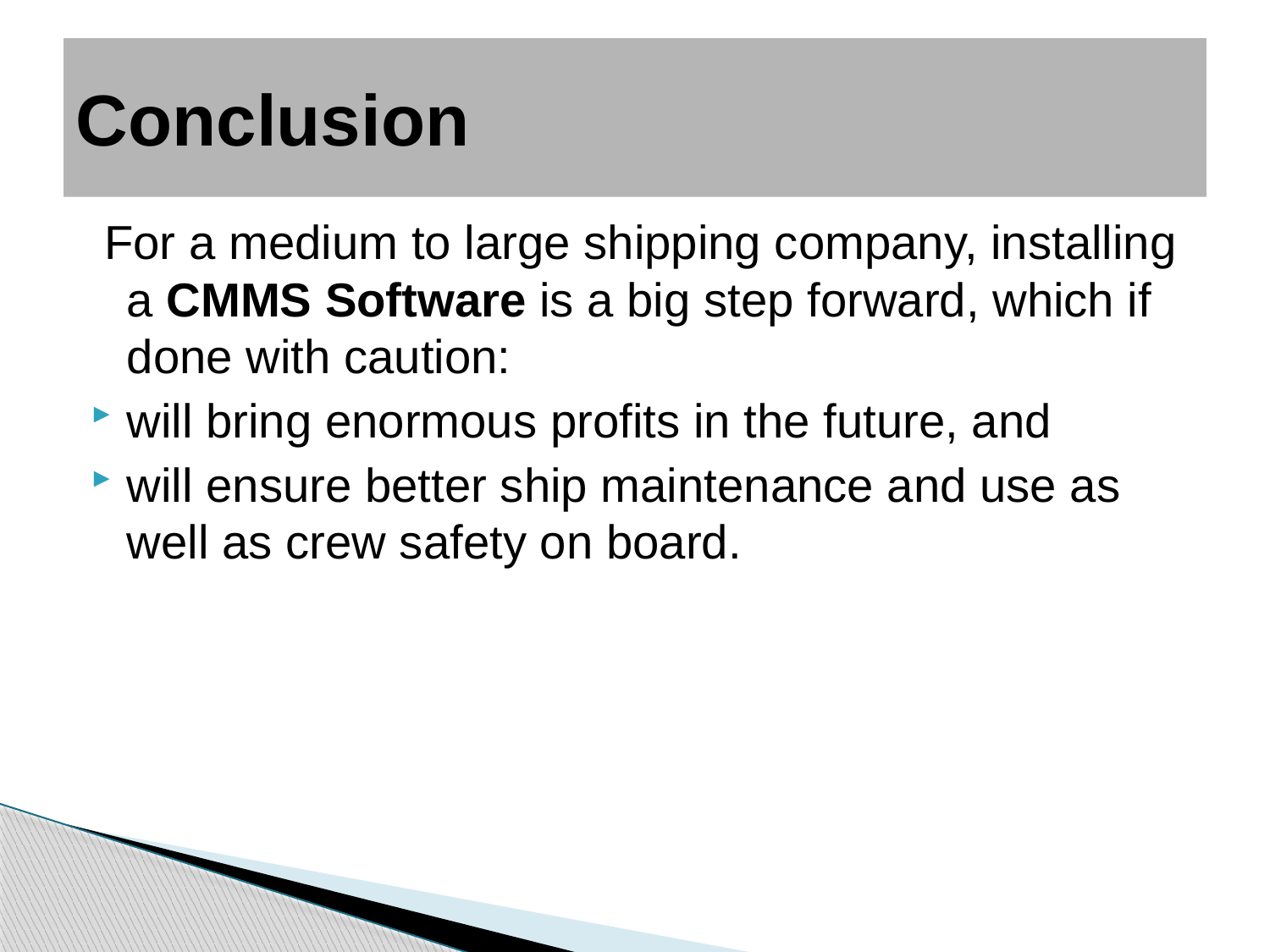

# Conclusion
 For a medium to large shipping company, installing a CMMS Software is a big step forward, which if done with caution:
will bring enormous profits in the future, and
will ensure better ship maintenance and use as well as crew safety on board.